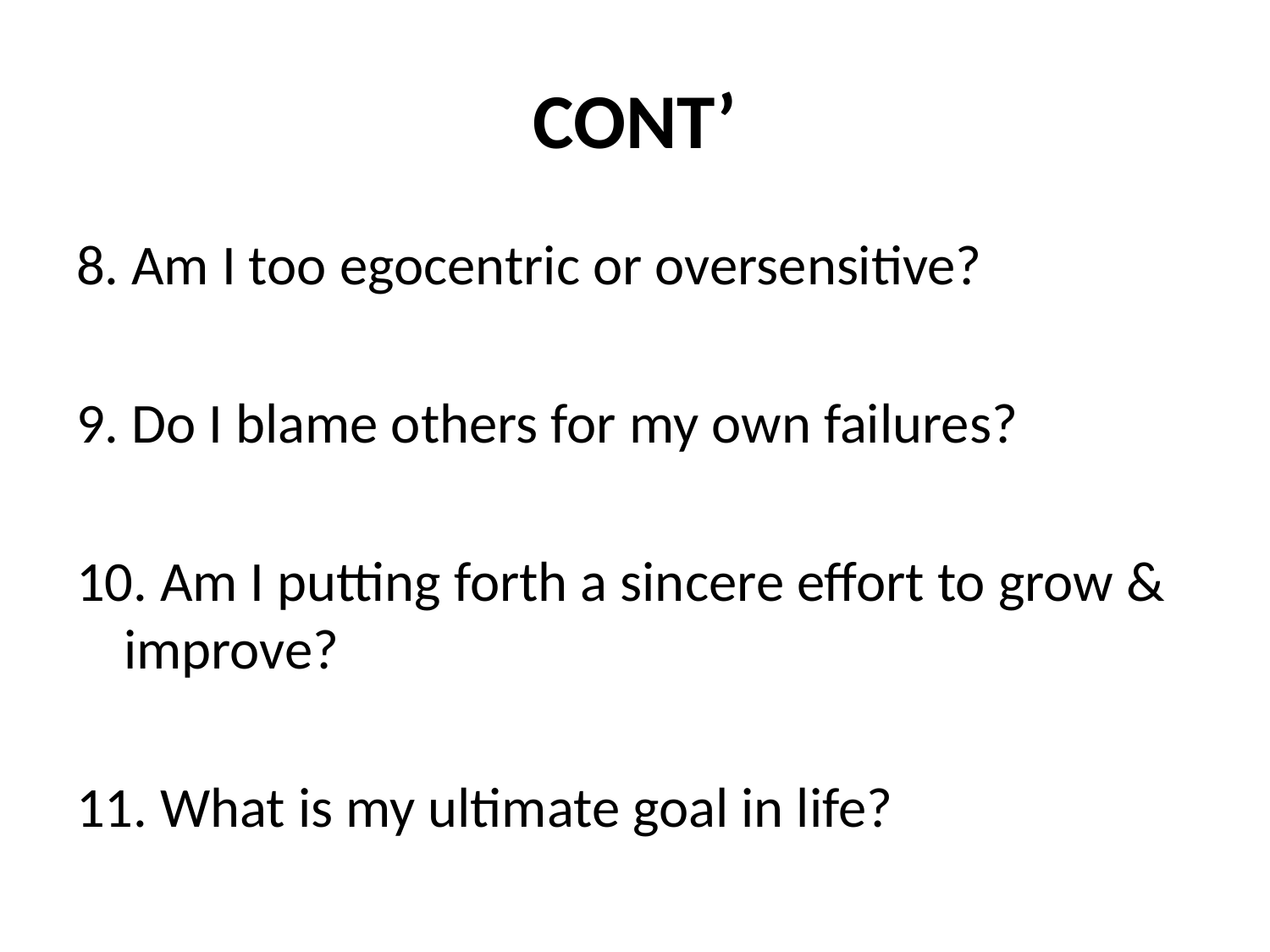

# CONT’
8. Am I too egocentric or oversensitive?

9. Do I blame others for my own failures?

10. Am I putting forth a sincere effort to grow & improve?

11. What is my ultimate goal in life?